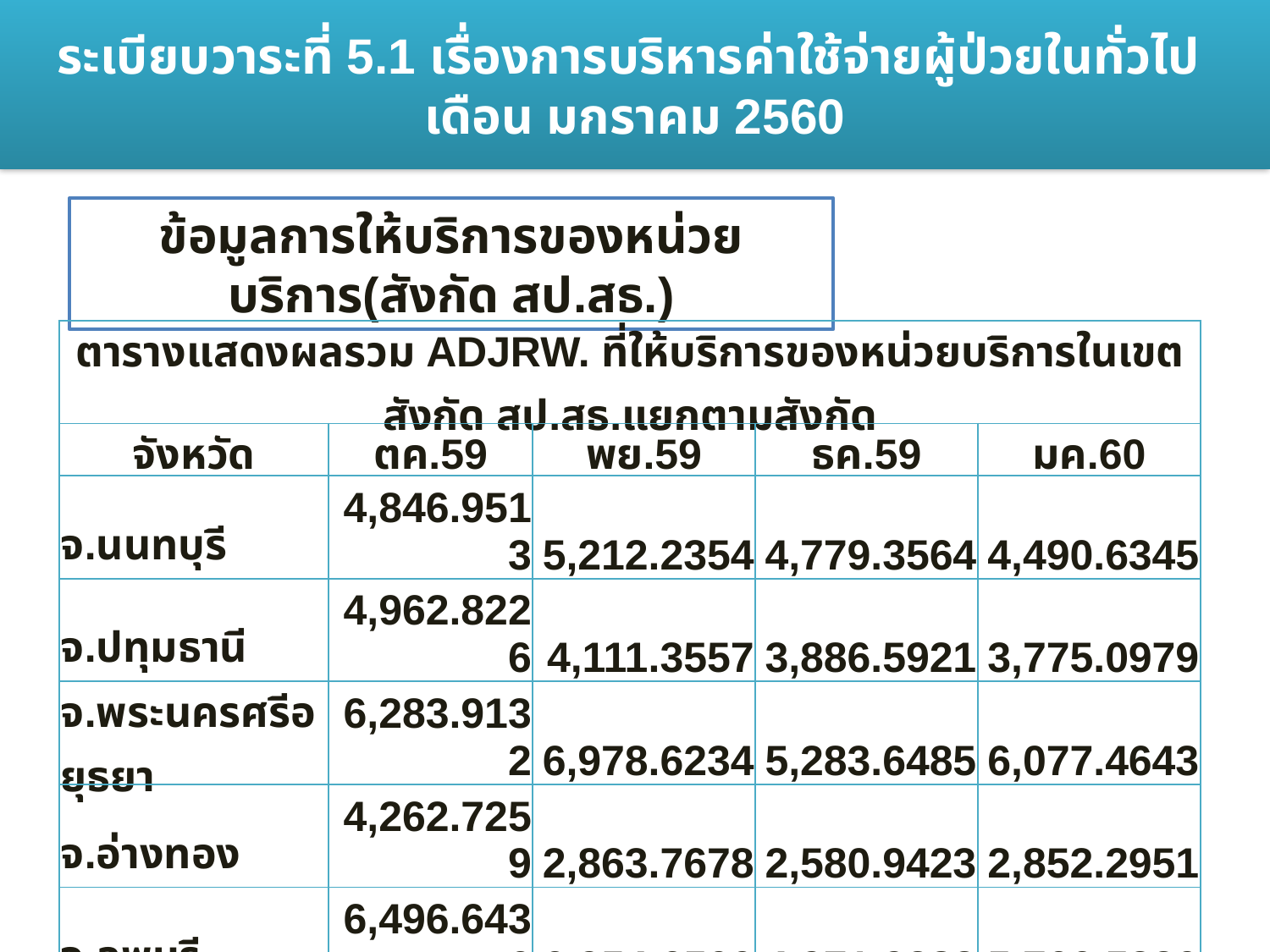

ระเบียบวาระที่ 5.1 เรื่องการบริหารค่าใช้จ่ายผู้ป่วยในทั่วไป
เดือน มกราคม 2560
ข้อมูลการให้บริการของหน่วยบริการ(สังกัด สป.สธ.)
| ตารางแสดงผลรวม ADJRW. ที่ให้บริการของหน่วยบริการในเขตสังกัด สป.สธ.แยกตามสังกัด |  |  |  |  |
| --- | --- | --- | --- | --- |
| จังหวัด | ตค.59 | พย.59 | ธค.59 | มค.60 |
| จ.นนทบุรี | 4,846.9513 | 5,212.2354 | 4,779.3564 | 4,490.6345 |
| จ.ปทุมธานี | 4,962.8226 | 4,111.3557 | 3,886.5921 | 3,775.0979 |
| จ.พระนครศรีอยุธยา | 6,283.9132 | 6,978.6234 | 5,283.6485 | 6,077.4643 |
| จ.อ่างทอง | 4,262.7259 | 2,863.7678 | 2,580.9423 | 2,852.2951 |
| จ.ลพบุรี | 6,496.6436 | 6,954.6500 | 4,971.9283 | 5,766.5330 |
| จ.สิงห์บุรี | 2,199.1633 | 2,938.8298 | 2,404.6905 | 1,763.0265 |
| จ.สระบุรี | 10,739.9949 | 7,149.6809 | 6,225.4113 | 6,798.1469 |
| จ.นครนายก | 2,357.6373 | 2,116.3642 | 1,904.4659 | 2,084.8791 |
| ผลรวมทั้งหมด | 42,149.8521 | 38,325.5072 | 32,037.0353 | 33,608.0773 |